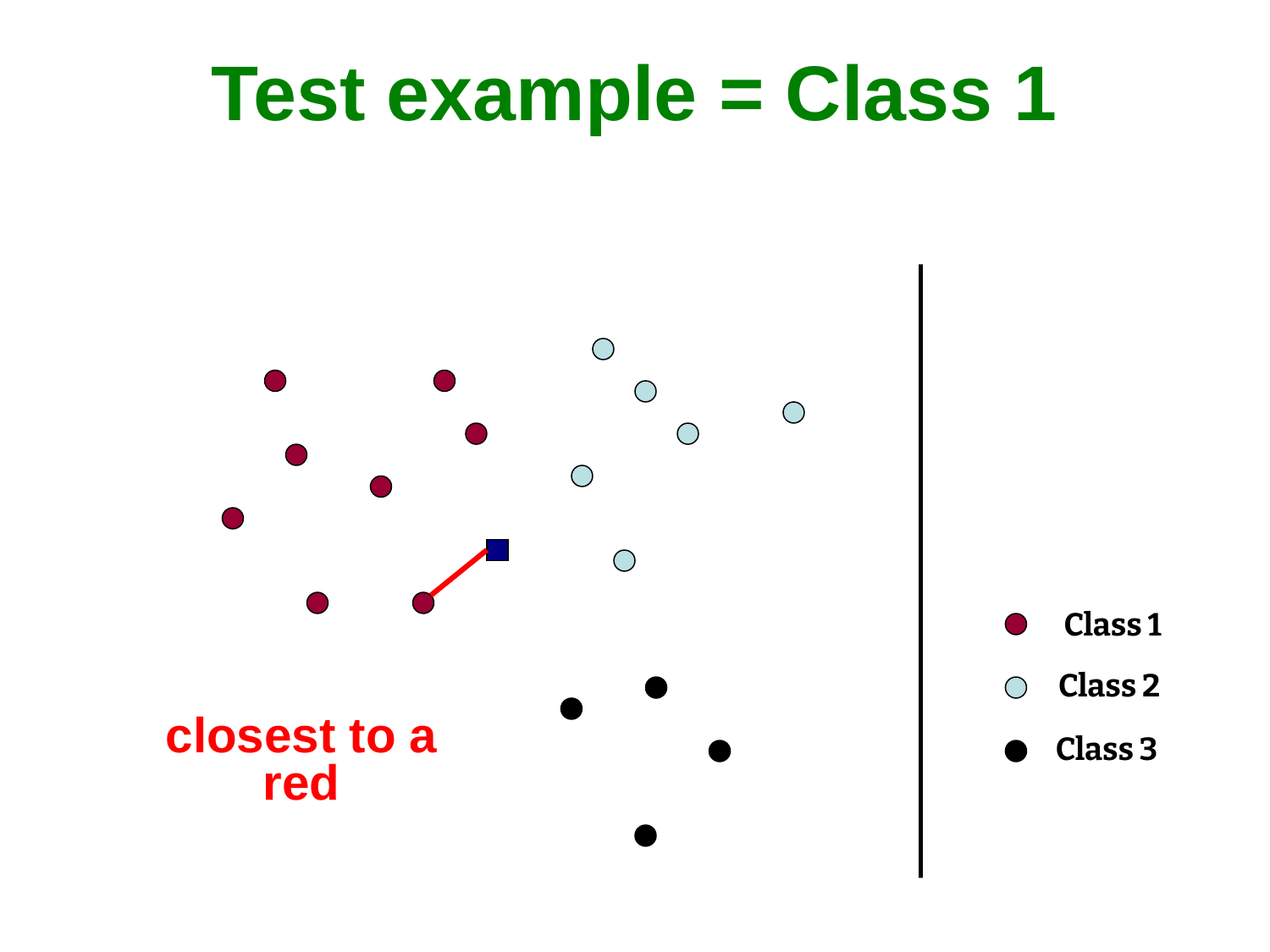

# Test example = Class 1

Class 1

Class 2

closest to a red
Class 3